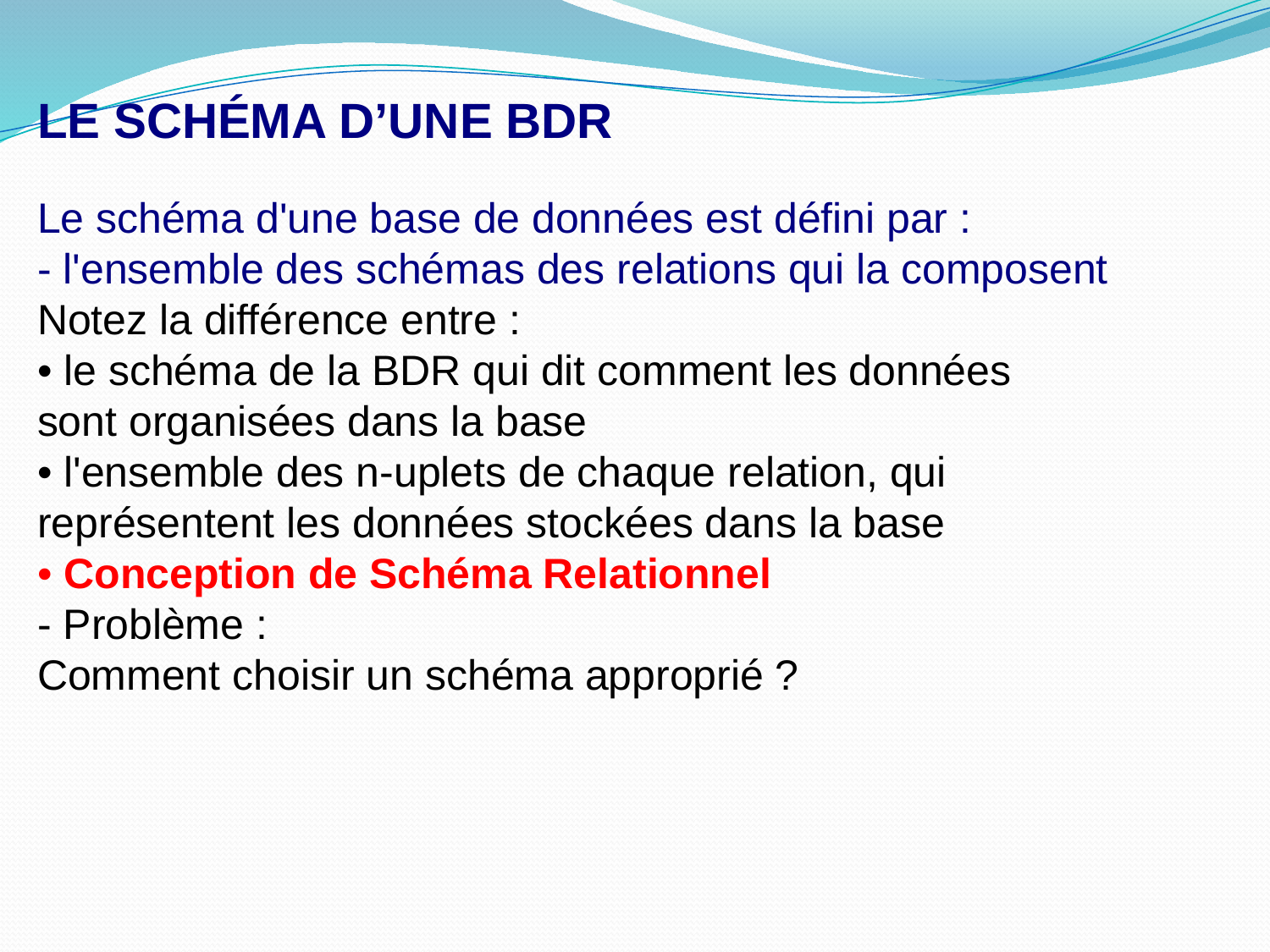

LE SCHÉMA D’UNE BDR

Le schéma d'une base de données est défini par :
- l'ensemble des schémas des relations qui la composent
Notez la différence entre :
• le schéma de la BDR qui dit comment les données
sont organisées dans la base
• l'ensemble des n-uplets de chaque relation, qui
représentent les données stockées dans la base
• Conception de Schéma Relationnel
- Problème :
Comment choisir un schéma approprié ?